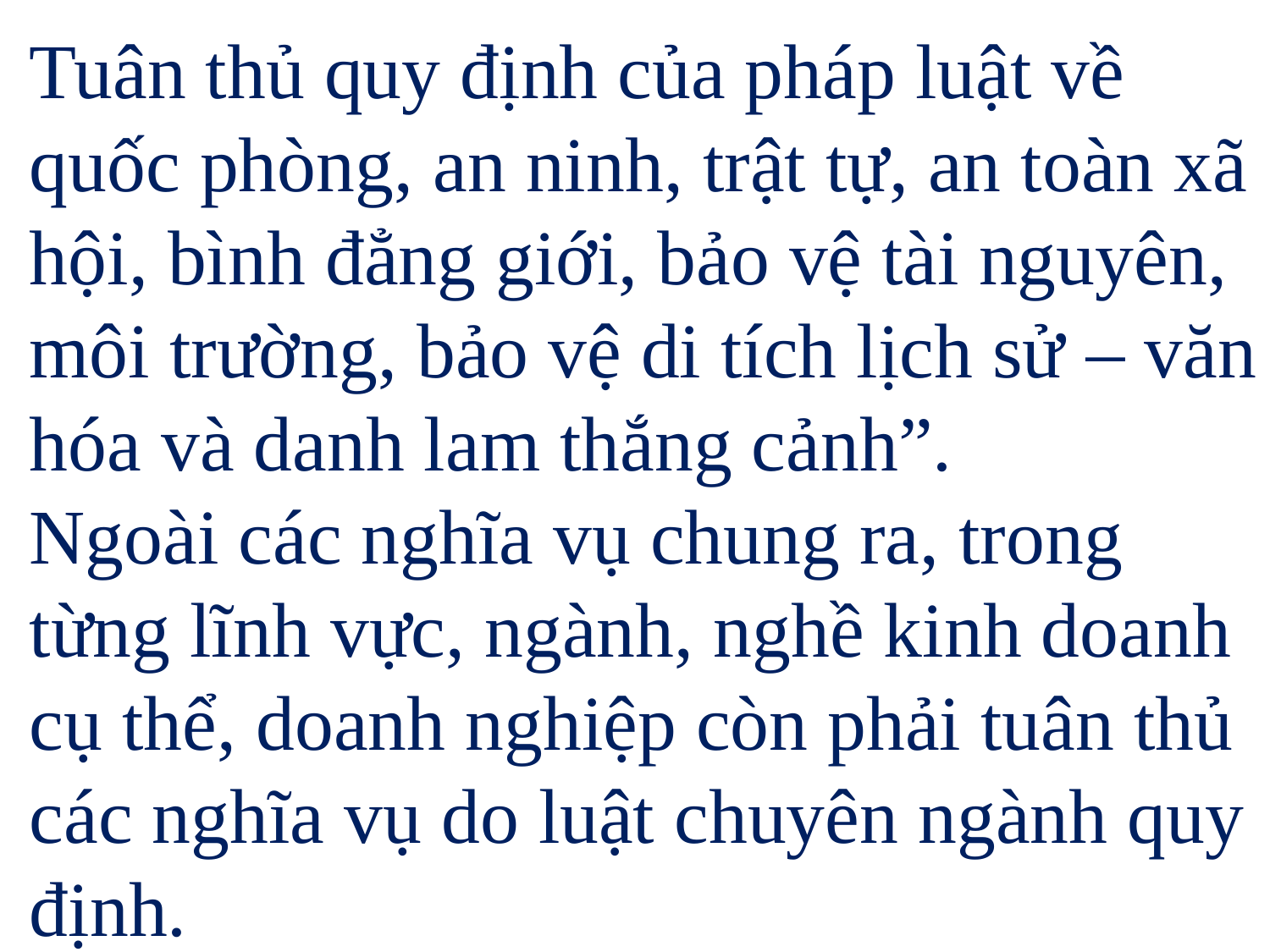

Tuân thủ quy định của pháp luật về quốc phòng, an ninh, trật tự, an toàn xã hội, bình đẳng giới, bảo vệ tài nguyên, môi trường, bảo vệ di tích lịch sử – văn hóa và danh lam thắng cảnh”.
Ngoài các nghĩa vụ chung ra, trong từng lĩnh vực, ngành, nghề kinh doanh cụ thể, doanh nghiệp còn phải tuân thủ các nghĩa vụ do luật chuyên ngành quy định.